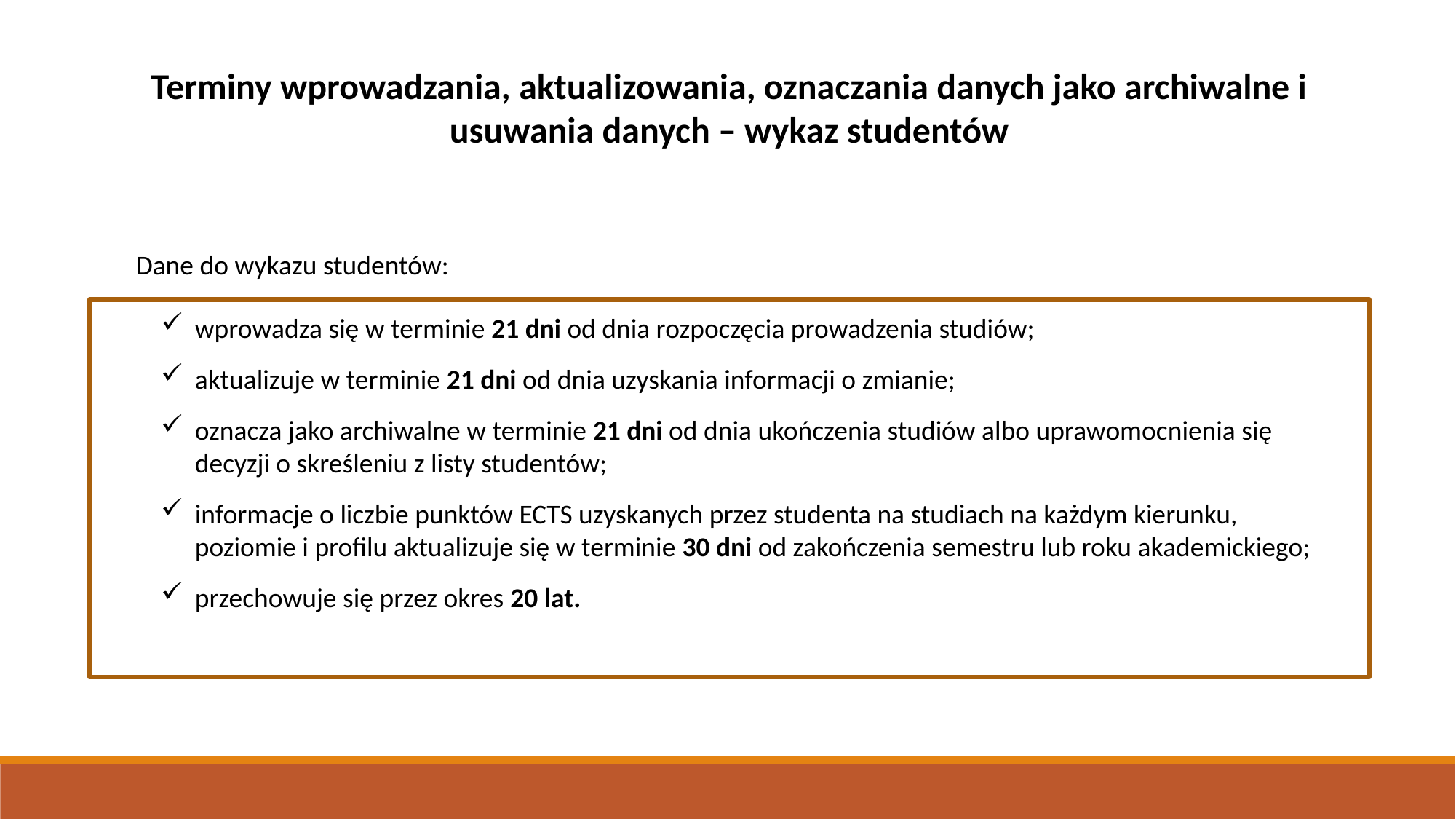

Terminy wprowadzania, aktualizowania, oznaczania danych jako archiwalne i usuwania danych – wykaz studentów
Dane do wykazu studentów:

wprowadza się w terminie 21 dni od dnia rozpoczęcia prowadzenia studiów;
aktualizuje w terminie 21 dni od dnia uzyskania informacji o zmianie;
oznacza jako archiwalne w terminie 21 dni od dnia ukończenia studiów albo uprawomocnienia się decyzji o skreśleniu z listy studentów;
informacje o liczbie punktów ECTS uzyskanych przez studenta na studiach na każdym kierunku, poziomie i profilu aktualizuje się w terminie 30 dni od zakończenia semestru lub roku akademickiego;
przechowuje się przez okres 20 lat.